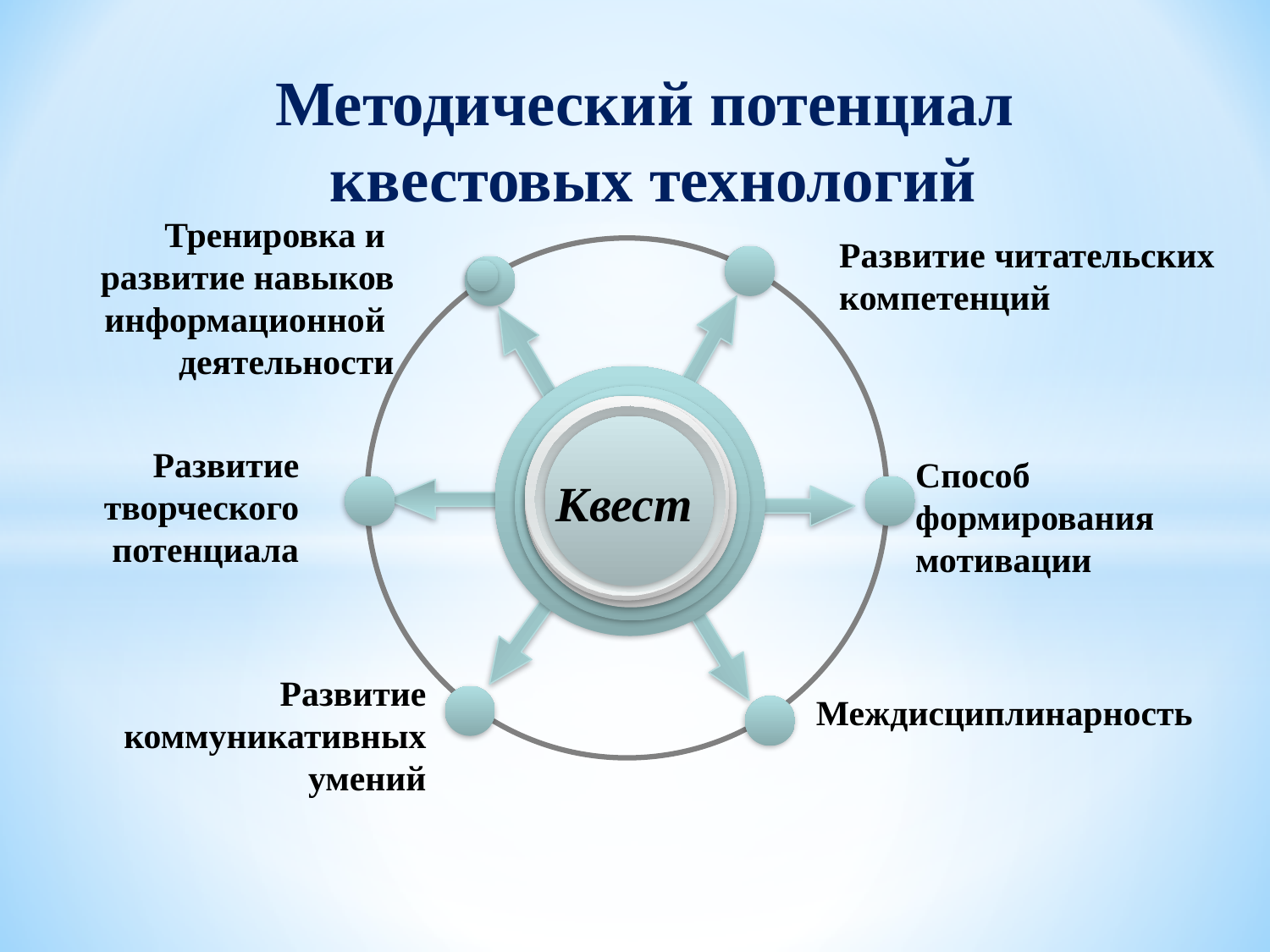

Методический потенциал
квестовых технологий
Тренировка и
развитие навыков информационной
деятельности
Развитие читательских
компетенций

Развитие
творческого
потенциала
Способ формирования
мотивации
Квест

Развитие
коммуникативных умений
Междисциплинарность